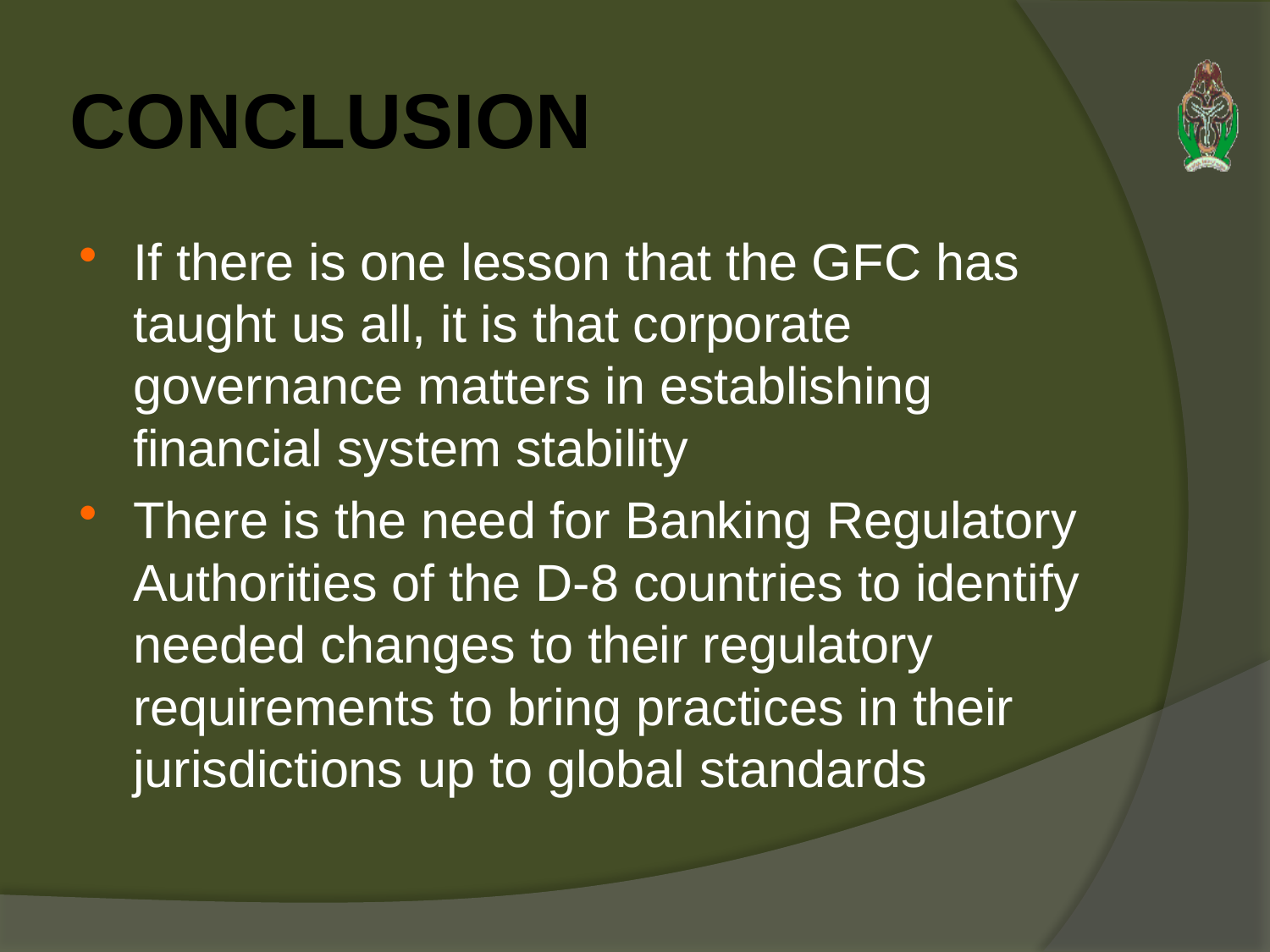

# CONCLUSION
If there is one lesson that the GFC has taught us all, it is that corporate governance matters in establishing financial system stability
There is the need for Banking Regulatory Authorities of the D-8 countries to identify needed changes to their regulatory requirements to bring practices in their jurisdictions up to global standards